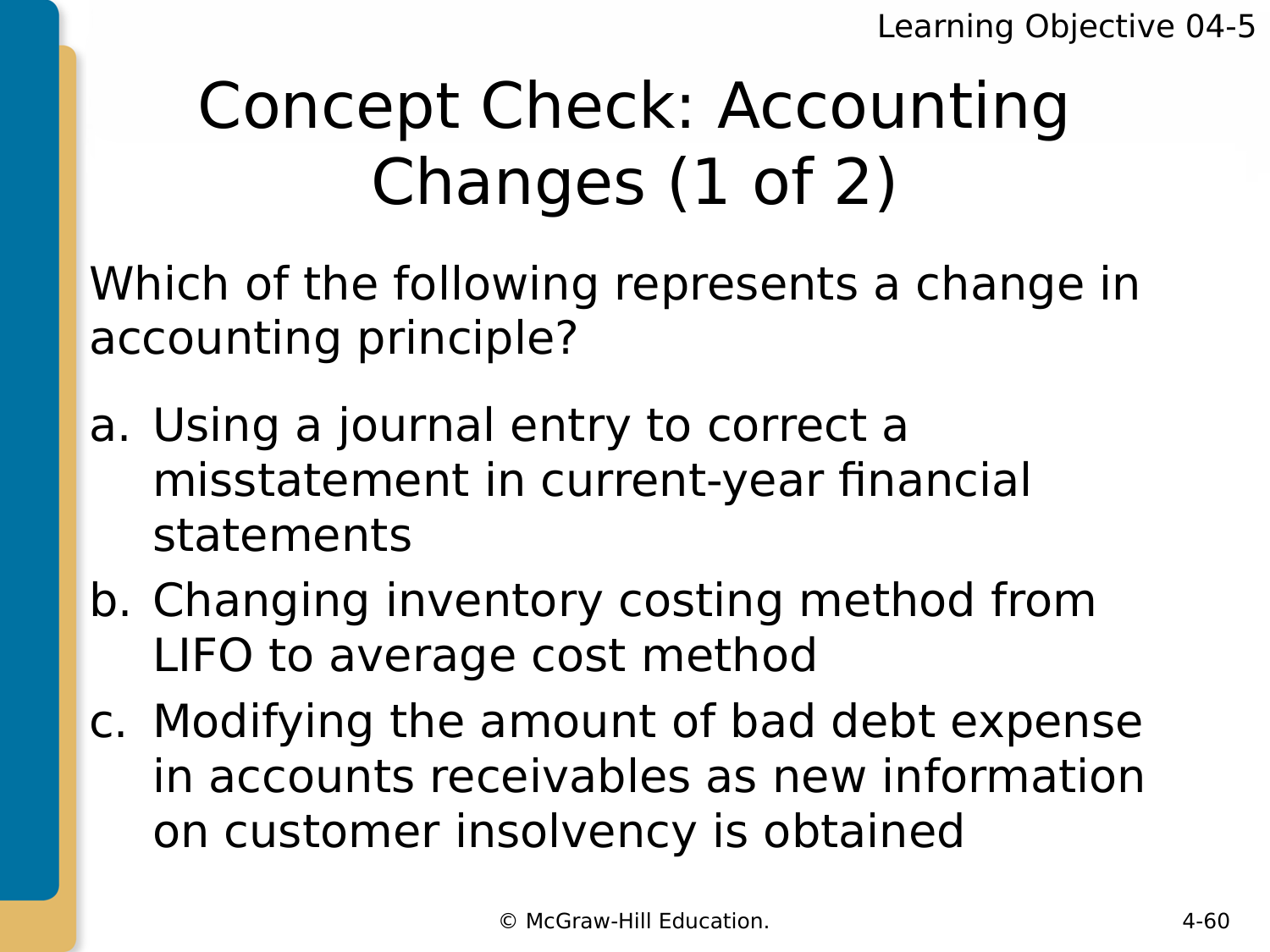

Learning Objective 04-5
# Concept Check: Accounting Changes (1 of 2)
Which of the following represents a change in accounting principle?
Using a journal entry to correct a misstatement in current-year financial statements
Changing inventory costing method from LIFO to average cost method
Modifying the amount of bad debt expense in accounts receivables as new information on customer insolvency is obtained